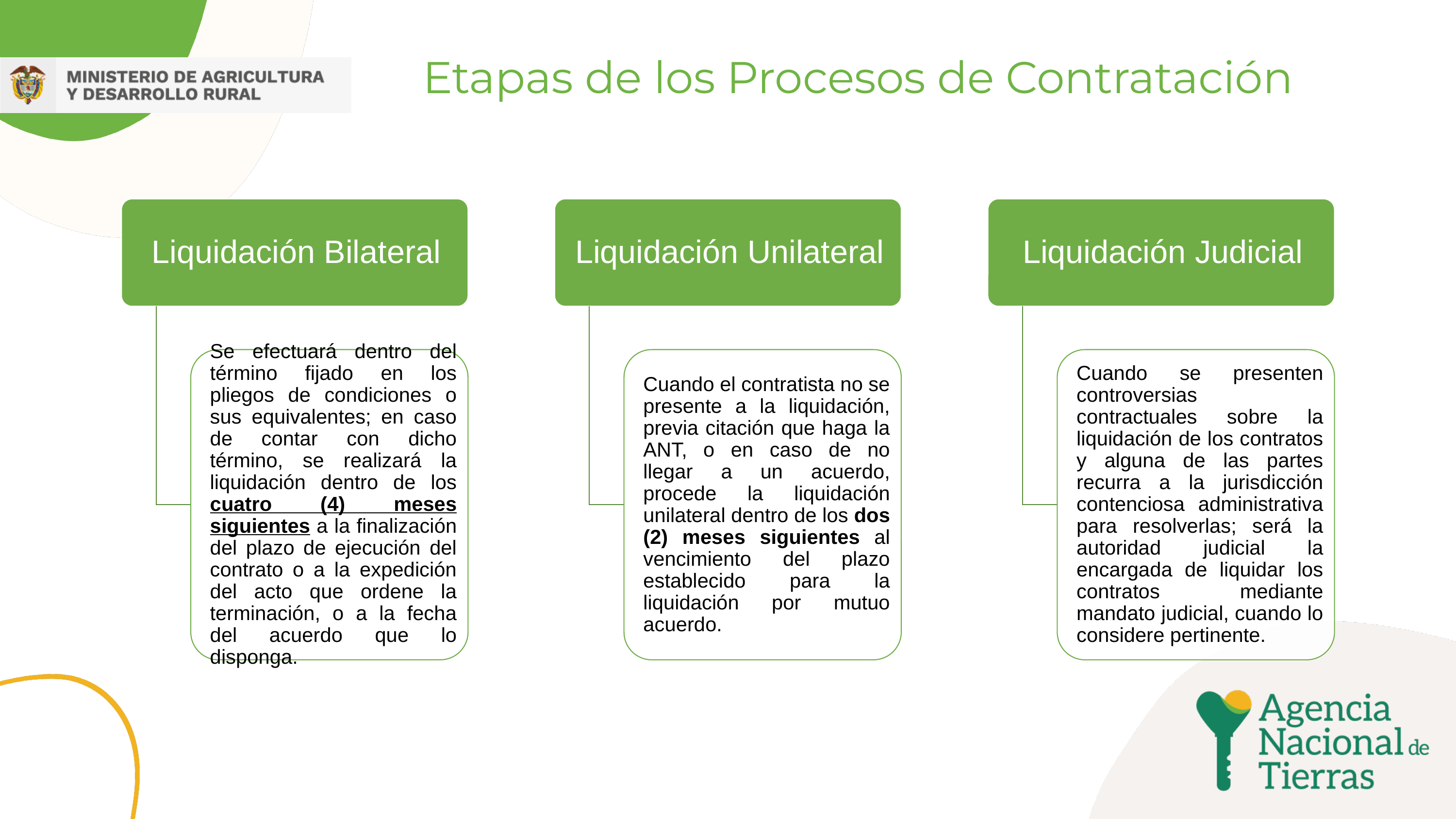

# Etapas de los Procesos de Contratación
Liquidación Bilateral
Se efectuará dentro del término fijado en los pliegos de condiciones o sus equivalentes; en caso de contar con dicho término, se realizará la liquidación dentro de los cuatro (4) meses siguientes a la finalización del plazo de ejecución del contrato o a la expedición del acto que ordene la terminación, o a la fecha del acuerdo que lo disponga.
Liquidación Unilateral
Cuando el contratista no se presente a la liquidación, previa citación que haga la ANT, o en caso de no llegar a un acuerdo, procede la liquidación unilateral dentro de los dos (2) meses siguientes al vencimiento del plazo establecido para la liquidación por mutuo acuerdo.
Liquidación Judicial
Cuando se presenten controversias contractuales sobre la liquidación de los contratos y alguna de las partes recurra a la jurisdicción contenciosa administrativa para resolverlas; será la autoridad judicial la encargada de liquidar los contratos mediante mandato judicial, cuando lo considere pertinente.